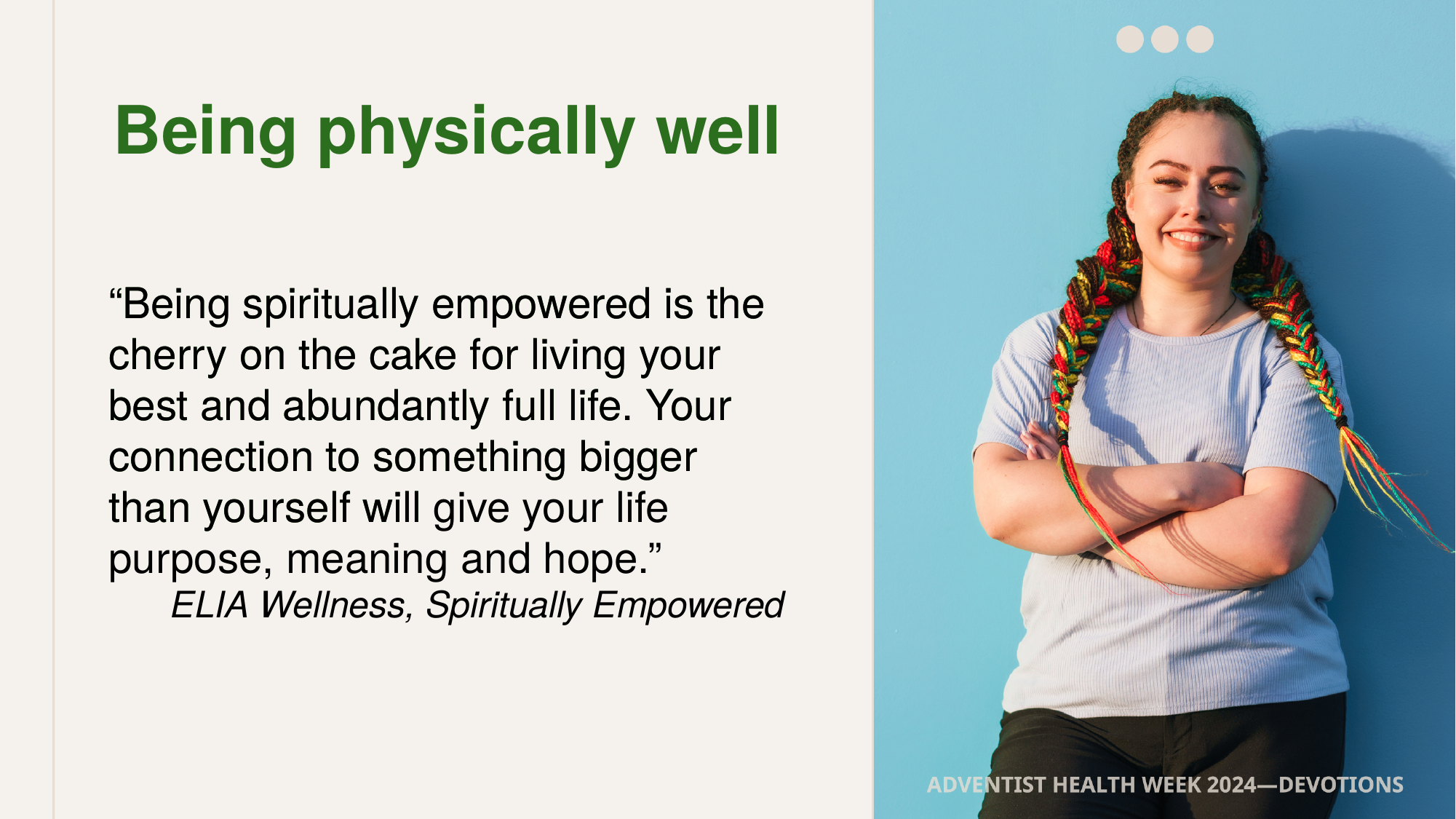

Being physically well
“Being spiritually empowered is the cherry on the cake for living your best and abundantly full life. Your connection to something bigger than yourself will
“Being spiritually empowered is the cherry on the cake for living your best and abundantly full life. Your connection to something bigger than yourself will give your life purpose, meaning and hope.”
ELIA Wellness, Spiritually Empowered